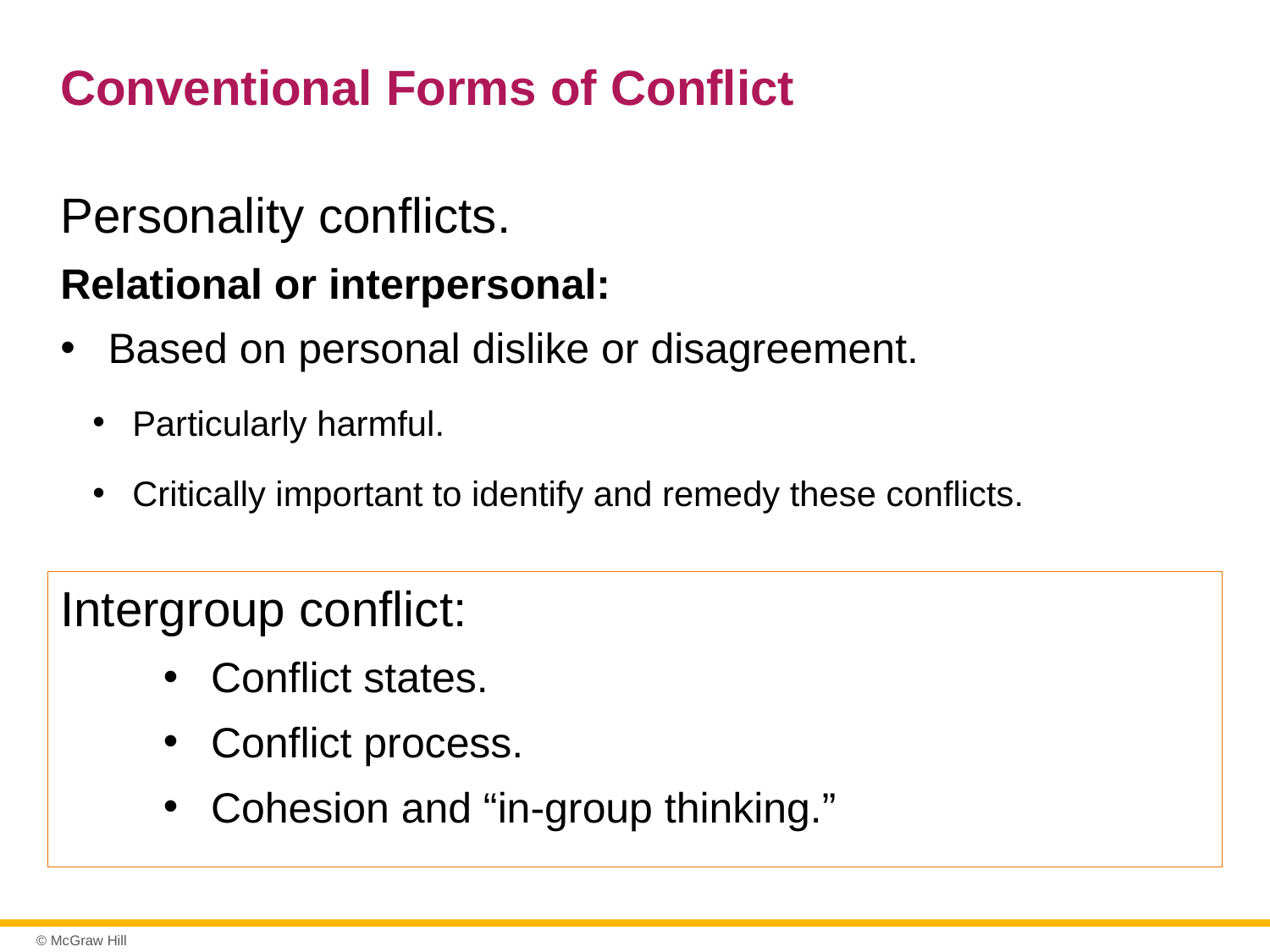

# Conventional Forms of Conflict
Personality conflicts.
Relational or interpersonal:
Based on personal dislike or disagreement.
Particularly harmful.
Critically important to identify and remedy these conflicts.

Intergroup conflict:
Conflict states.
Conflict process.
Cohesion and “in-group thinking.”